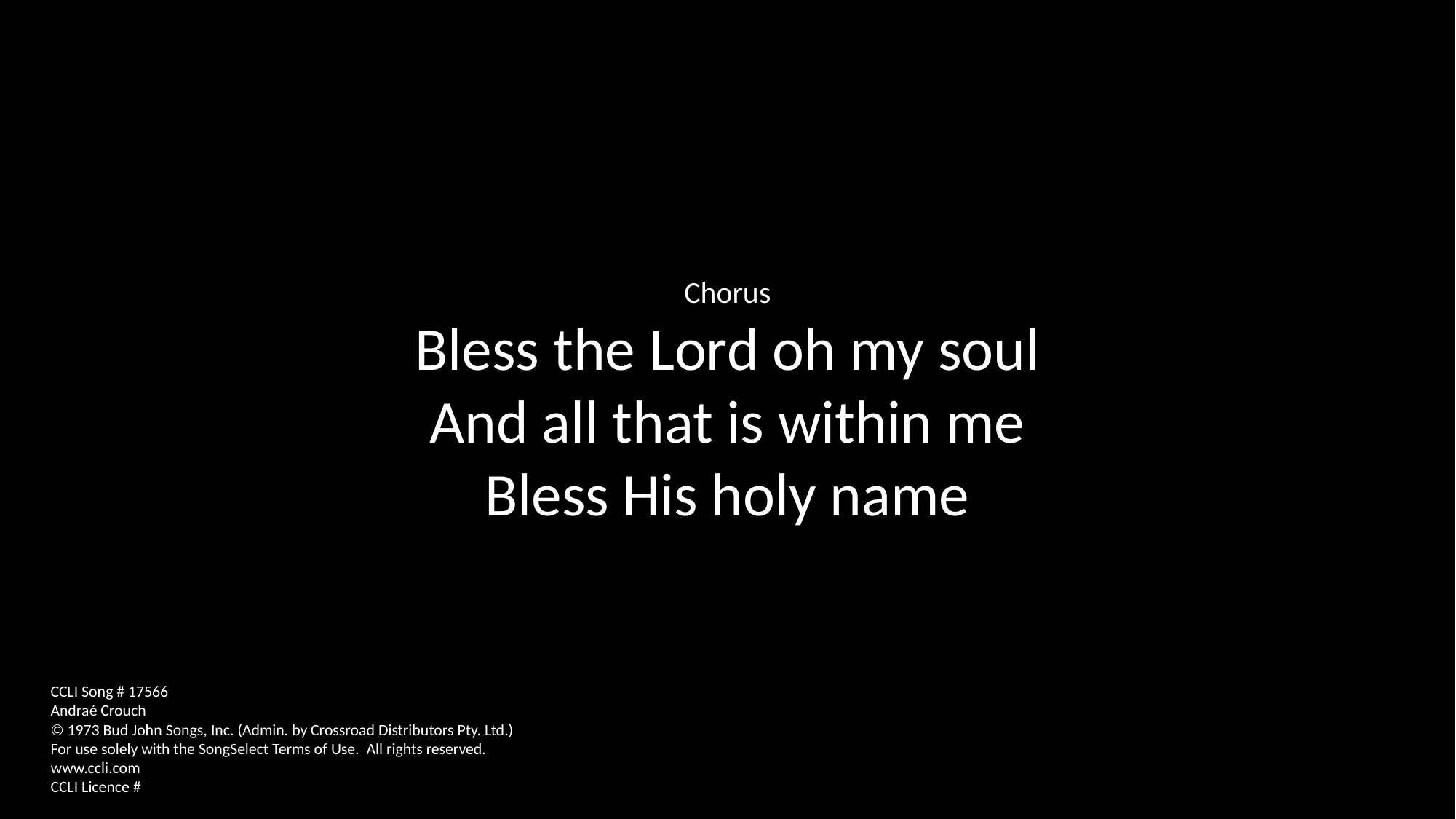

Chorus
Bless the Lord oh my soul
And all that is within me
Bless His holy name
CCLI Song # 17566
Andraé Crouch
© 1973 Bud John Songs, Inc. (Admin. by Crossroad Distributors Pty. Ltd.)
For use solely with the SongSelect Terms of Use.  All rights reserved. www.ccli.com
CCLI Licence #